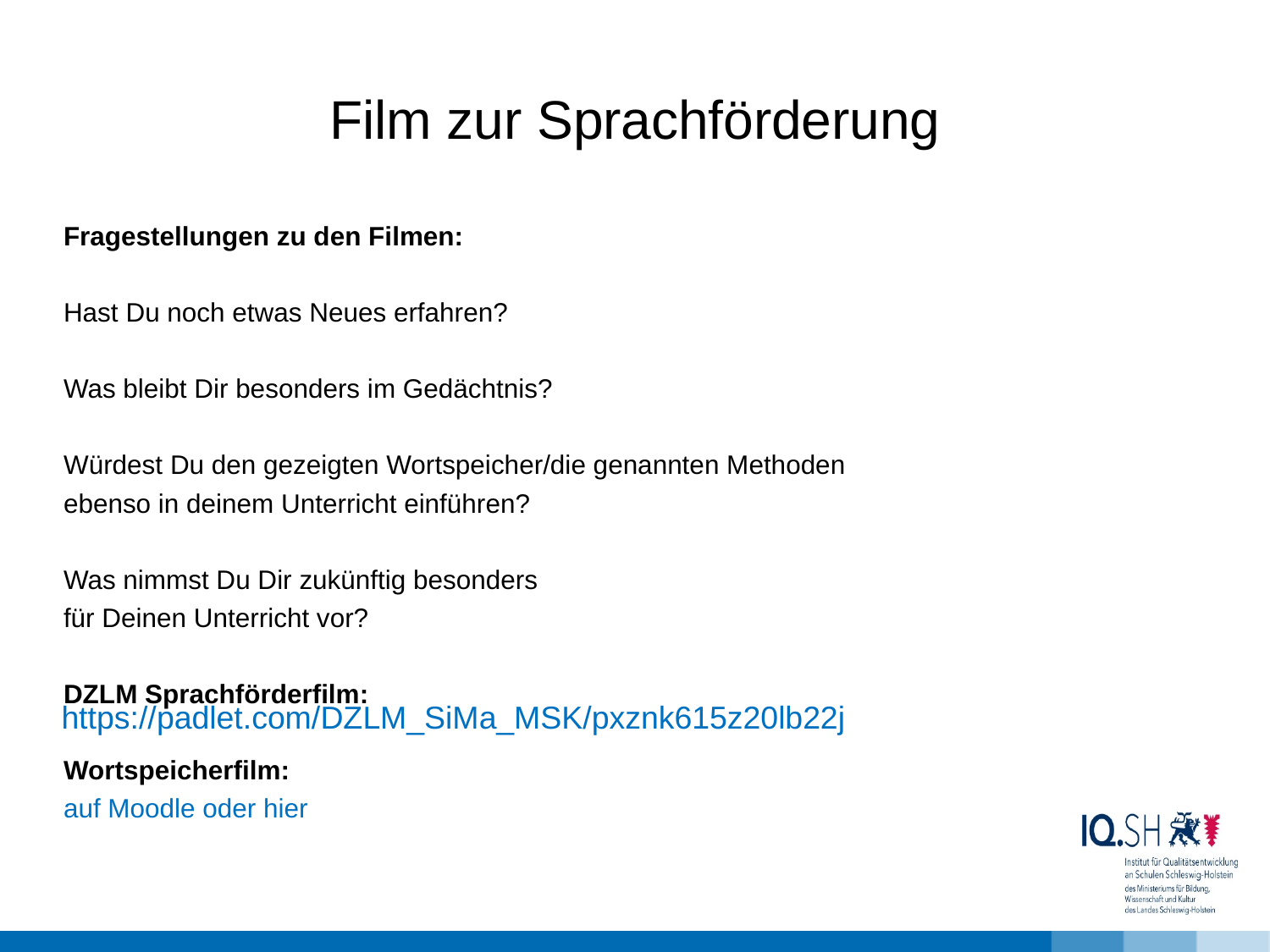

# Film zur Sprachförderung
Fragestellungen zu den Filmen:

Hast Du noch etwas Neues erfahren?

Was bleibt Dir besonders im Gedächtnis?

Würdest Du den gezeigten Wortspeicher/die genannten Methoden
ebenso in deinem Unterricht einführen?

Was nimmst Du Dir zukünftig besonders
für Deinen Unterricht vor?

DZLM Sprachförderfilm:

Wortspeicherfilm:
auf Moodle oder hier

https://padlet.com/DZLM_SiMa_MSK/pxznk615z20lb22j